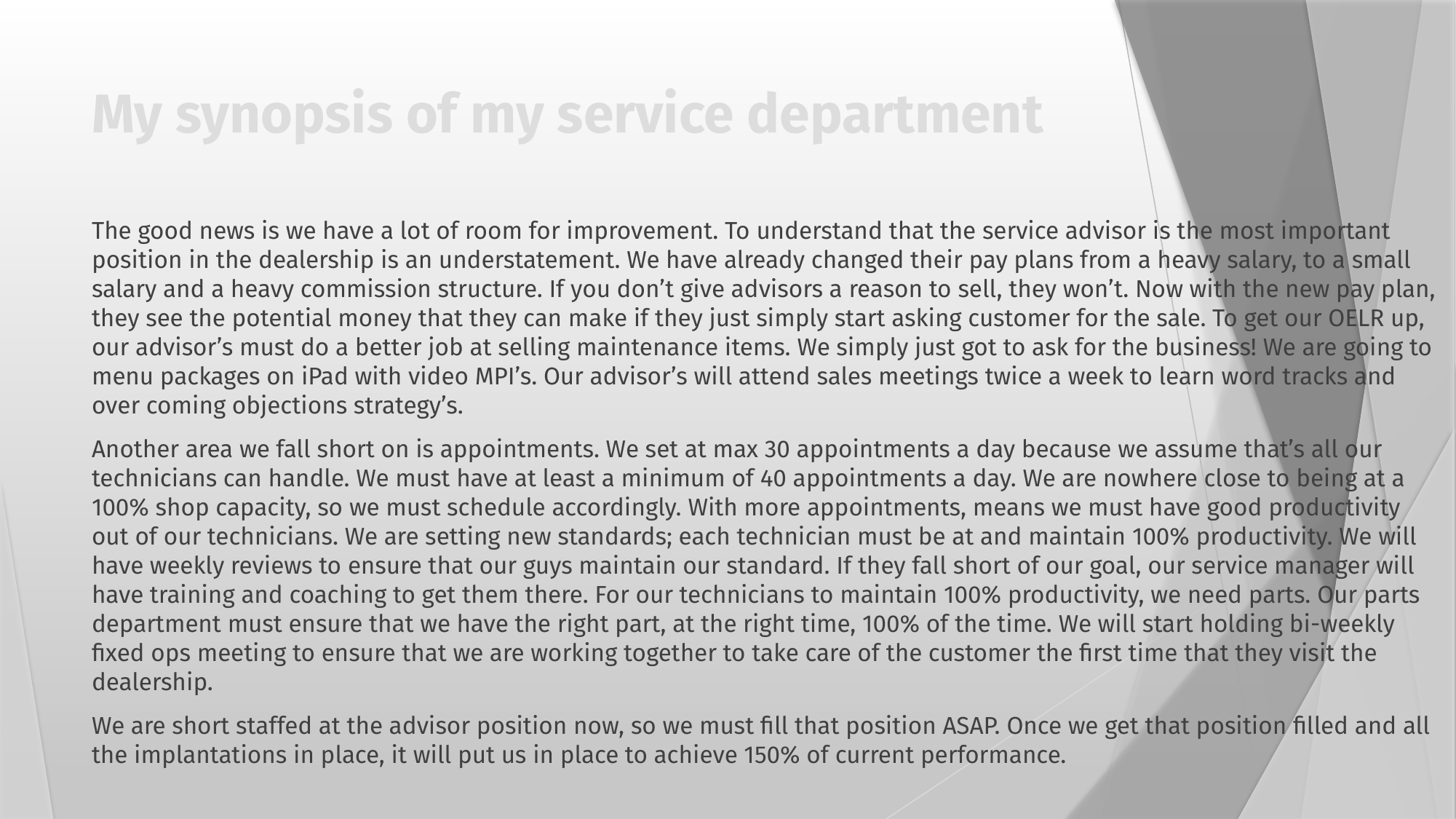

# My synopsis of my service department

The good news is we have a lot of room for improvement. To understand that the service advisor is the most important position in the dealership is an understatement. We have already changed their pay plans from a heavy salary, to a small salary and a heavy commission structure. If you don’t give advisors a reason to sell, they won’t. Now with the new pay plan, they see the potential money that they can make if they just simply start asking customer for the sale. To get our OELR up, our advisor’s must do a better job at selling maintenance items. We simply just got to ask for the business! We are going to menu packages on iPad with video MPI’s. Our advisor’s will attend sales meetings twice a week to learn word tracks and over coming objections strategy’s.
Another area we fall short on is appointments. We set at max 30 appointments a day because we assume that’s all our technicians can handle. We must have at least a minimum of 40 appointments a day. We are nowhere close to being at a 100% shop capacity, so we must schedule accordingly. With more appointments, means we must have good productivity out of our technicians. We are setting new standards; each technician must be at and maintain 100% productivity. We will have weekly reviews to ensure that our guys maintain our standard. If they fall short of our goal, our service manager will have training and coaching to get them there. For our technicians to maintain 100% productivity, we need parts. Our parts department must ensure that we have the right part, at the right time, 100% of the time. We will start holding bi-weekly fixed ops meeting to ensure that we are working together to take care of the customer the first time that they visit the dealership.
We are short staffed at the advisor position now, so we must fill that position ASAP. Once we get that position filled and all the implantations in place, it will put us in place to achieve 150% of current performance.